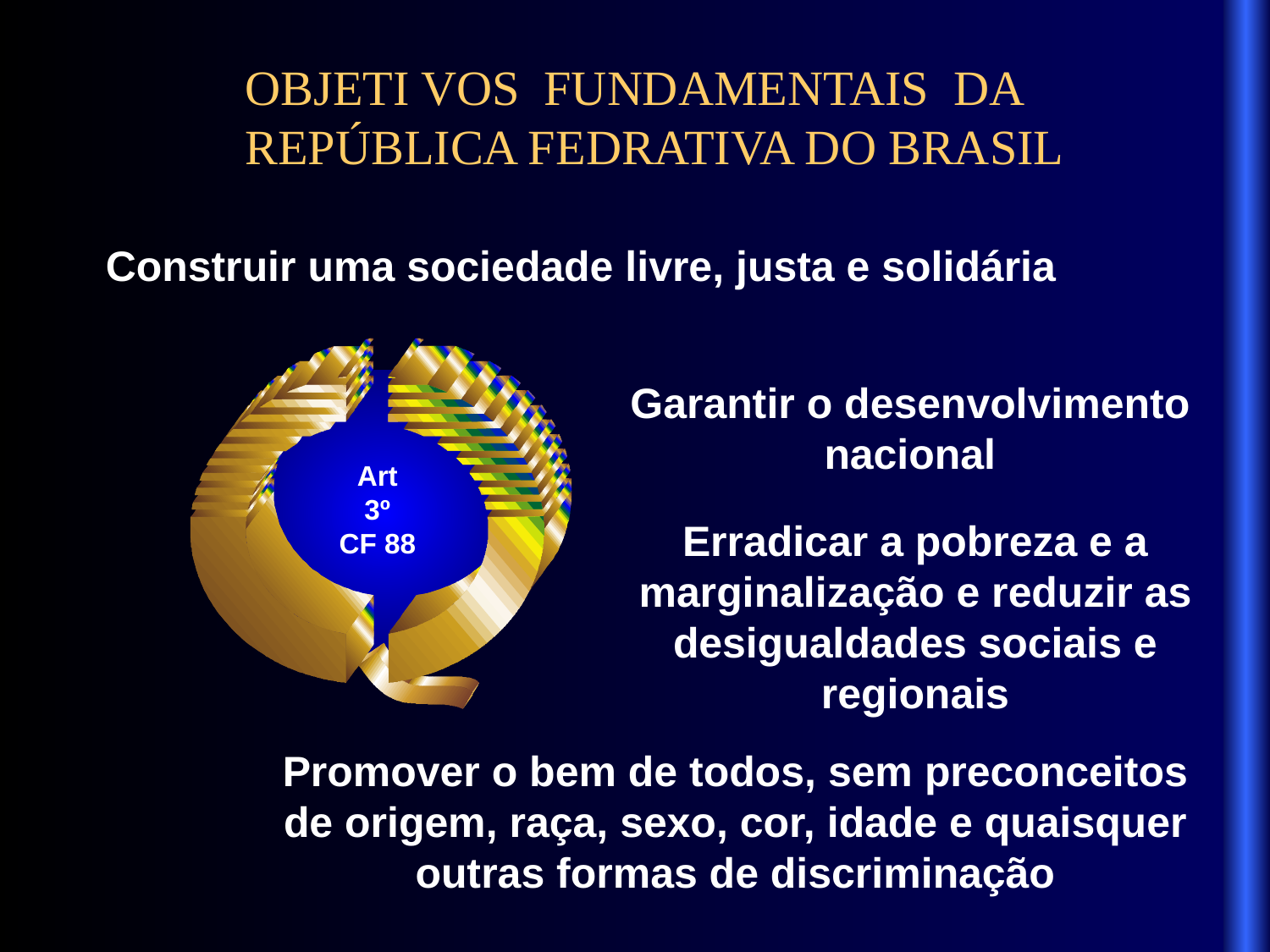

OBJETI VOS  FUNDAMENTAIS  DA REPÚBLICA FEDRATIVA DO BRASIL
       Construir uma sociedade livre, justa e solidária

Art
3º
CF 88

Garantir o desenvolvimento nacional
Erradicar a pobreza e a marginalização e reduzir as desigualdades sociais e regionais
Promover o bem de todos, sem preconceitos de origem, raça, sexo, cor, idade e quaisquer outras formas de discriminação